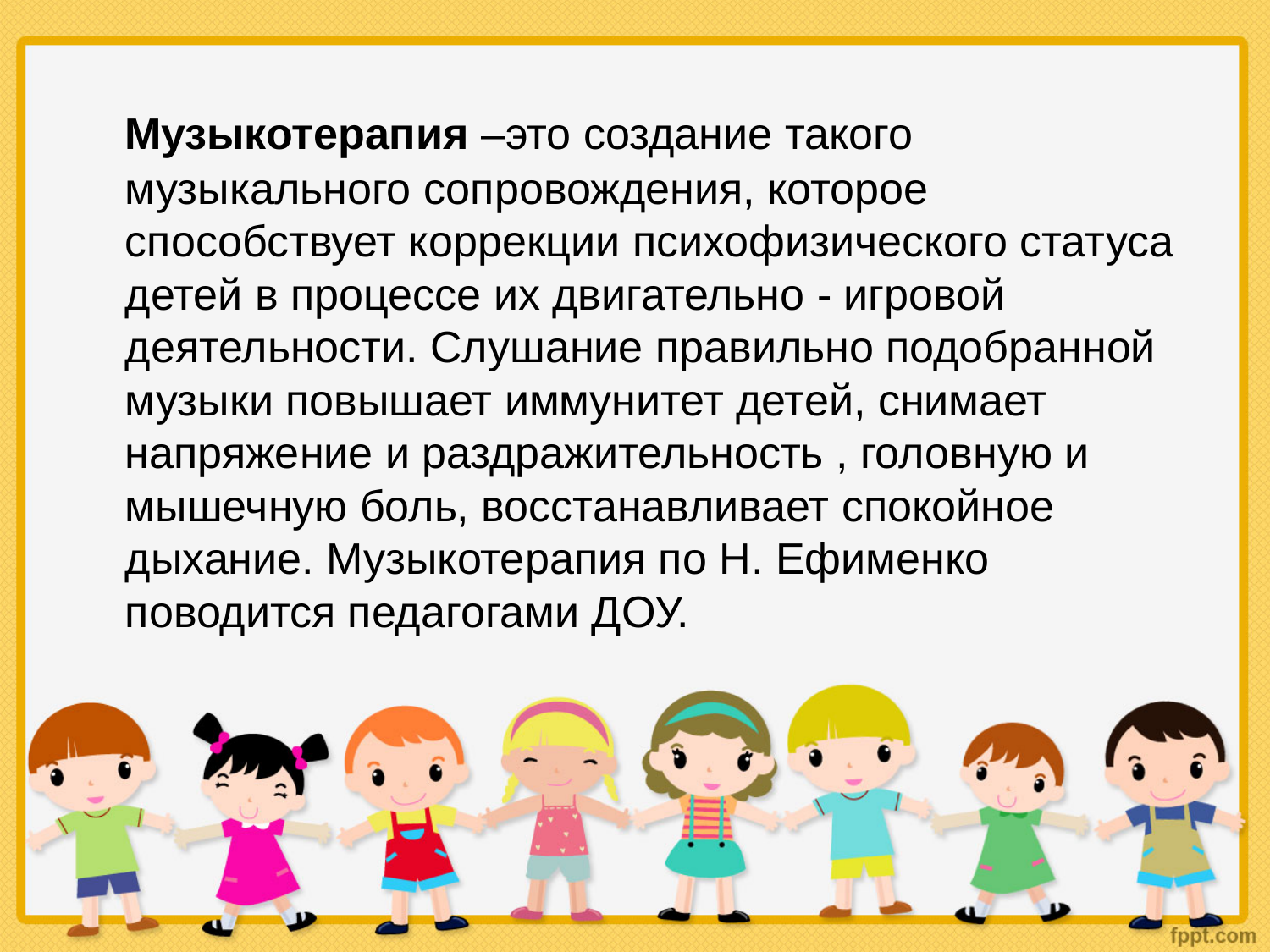

Музыкотерапия –это создание такого музыкального сопровождения, которое способствует коррекции психофизического статуса детей в процессе их двигательно - игровой деятельности. Слушание правильно подобранной музыки повышает иммунитет детей, снимает напряжение и раздражительность , головную и мышечную боль, восстанавливает спокойное дыхание. Музыкотерапия по Н. Ефименко поводится педагогами ДОУ.
Prezentacii.com